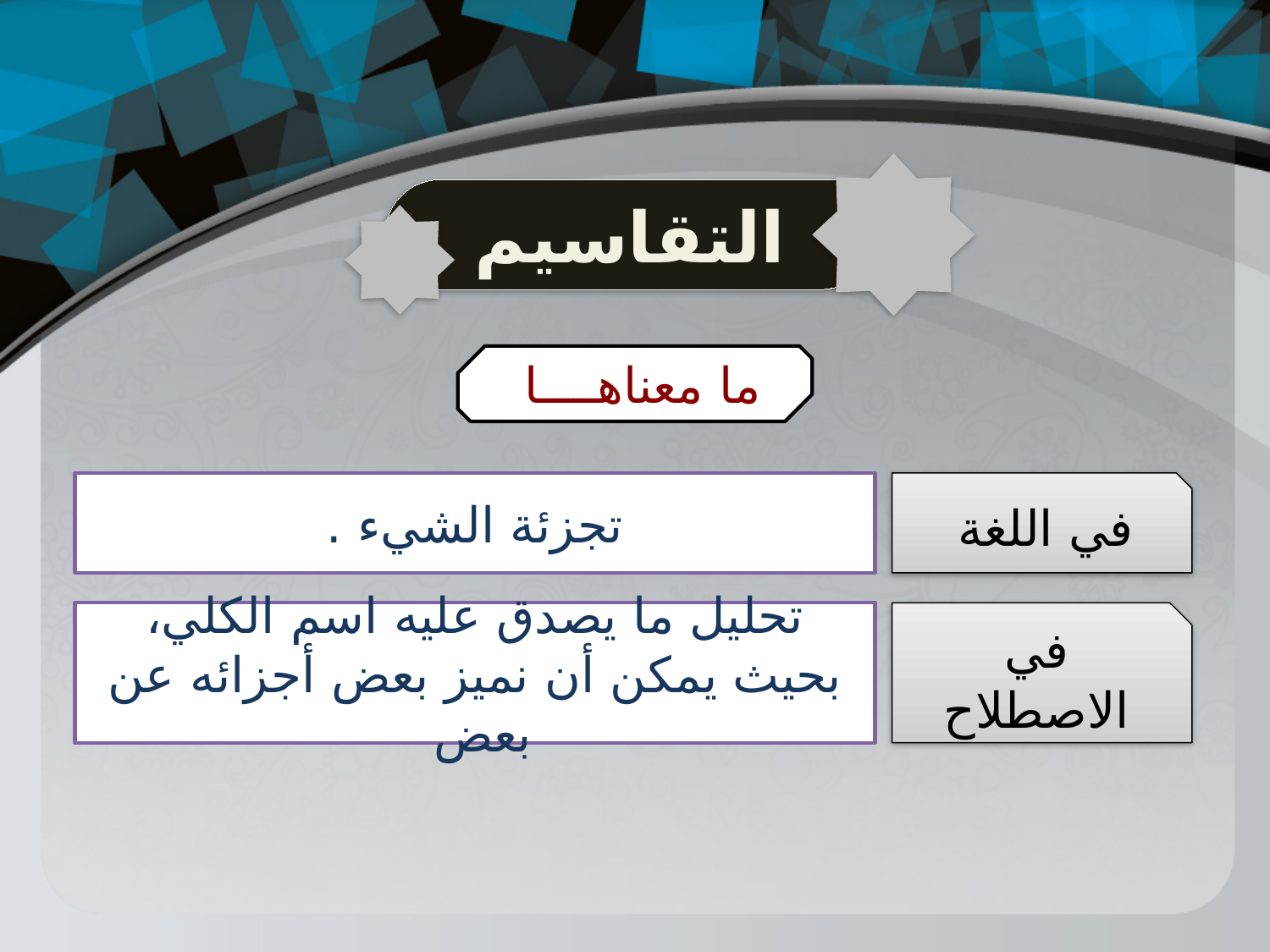

التقاسيم

ما معناهــــا
تجزئة الشيء .
في اللغة
تحليل ما يصدق عليه اسم الكلي، بحيث يمكن أن نميز بعض أجزائه عن بعض
في الاصطلاح